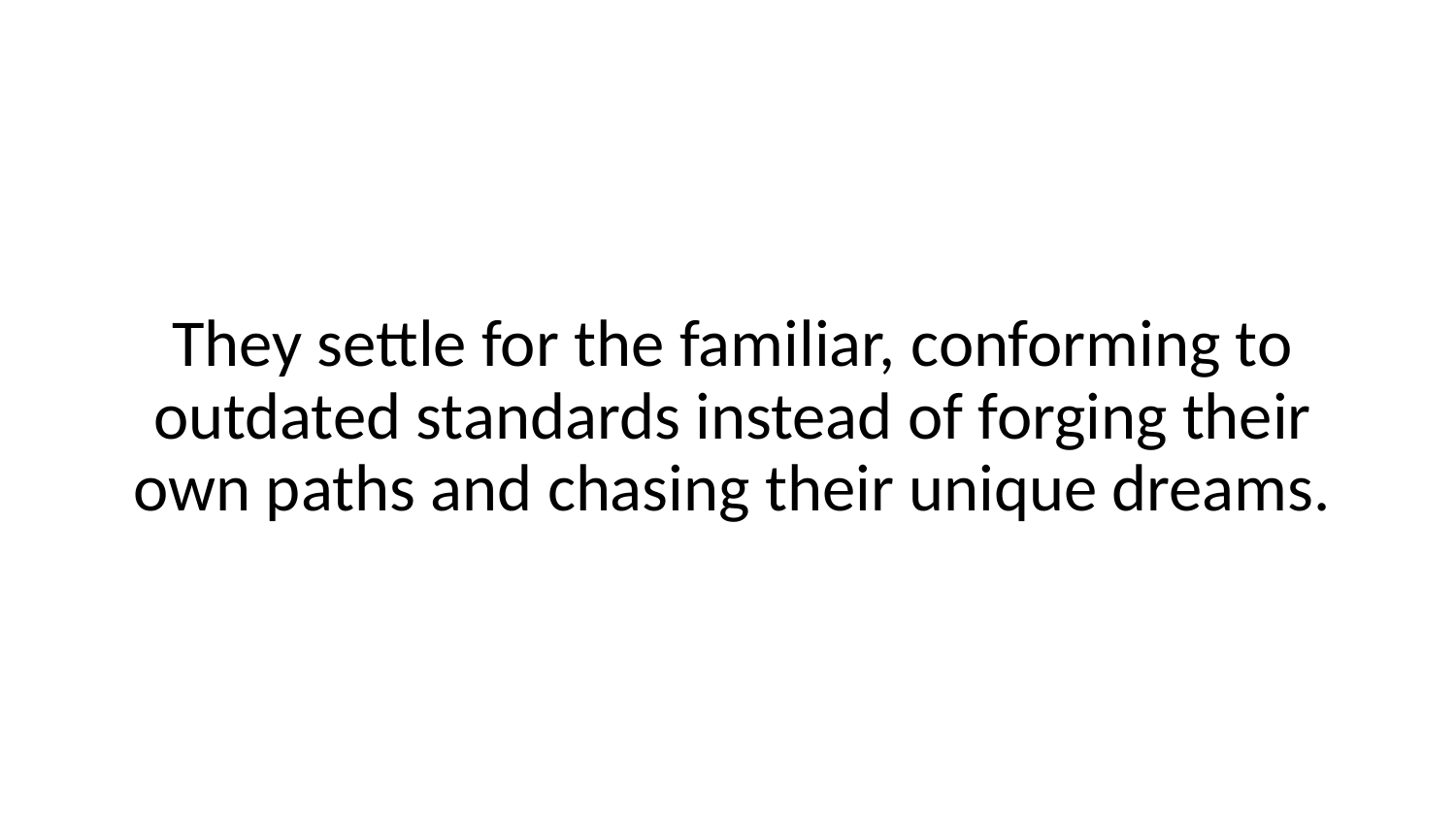

They settle for the familiar, conforming to outdated standards instead of forging their own paths and chasing their unique dreams.